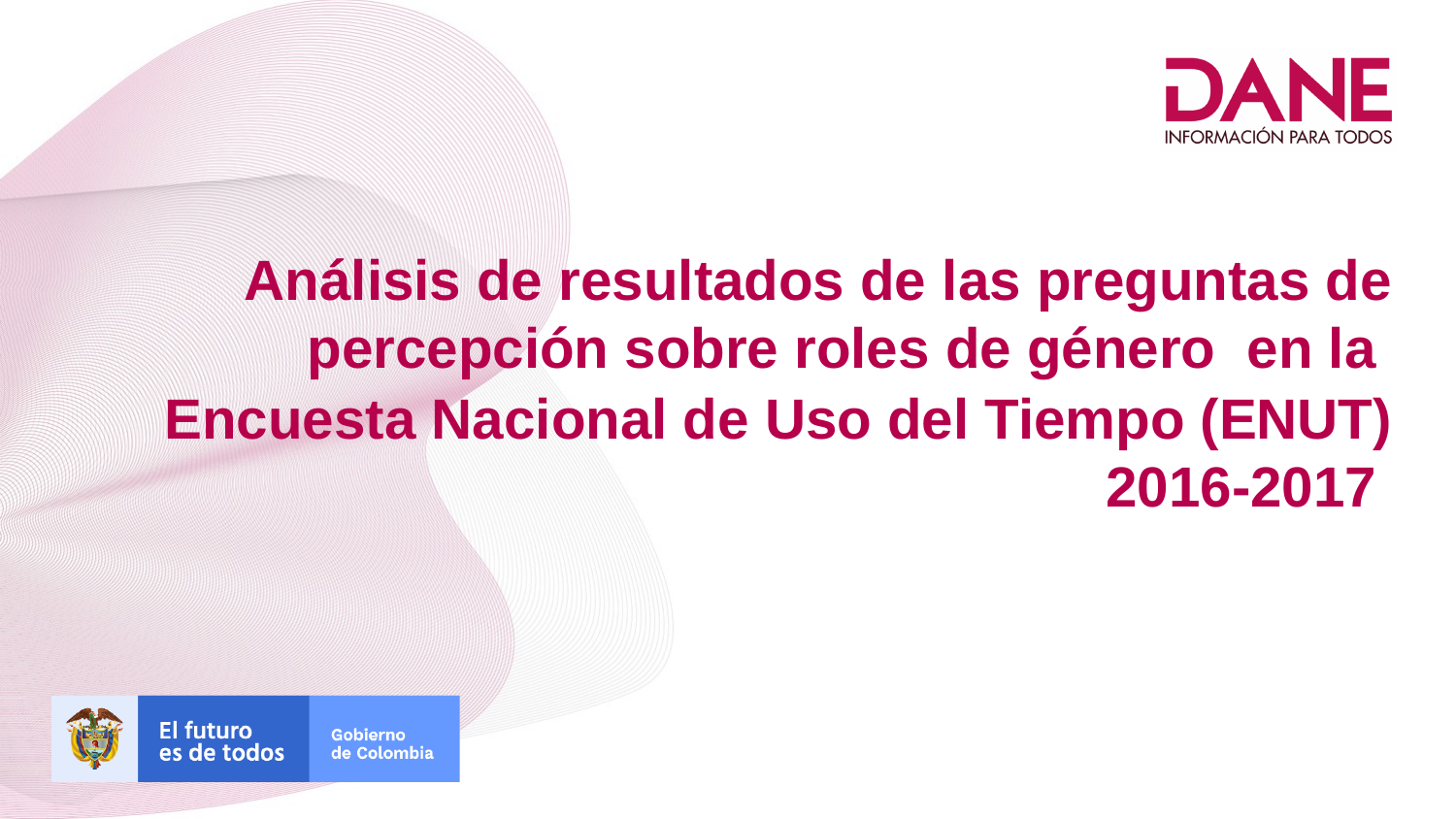

Análisis de resultados de las preguntas de percepción sobre roles de género  en la
Encuesta Nacional de Uso del Tiempo (ENUT) 2016-2017